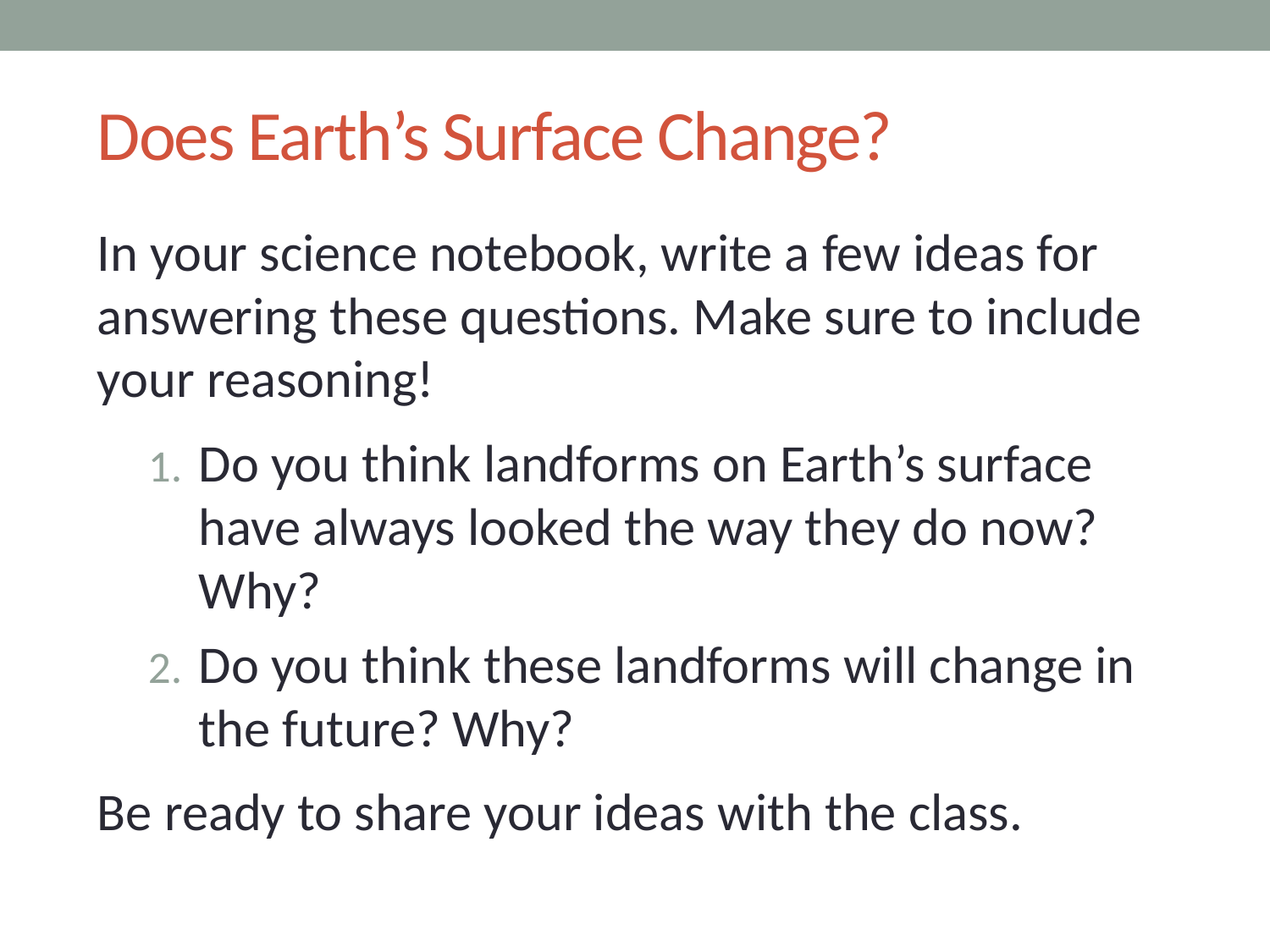

# Does Earth’s Surface Change?
In your science notebook, write a few ideas for answering these questions. Make sure to include your reasoning!
Do you think landforms on Earth’s surface have always looked the way they do now? Why?
Do you think these landforms will change in the future? Why?
Be ready to share your ideas with the class.